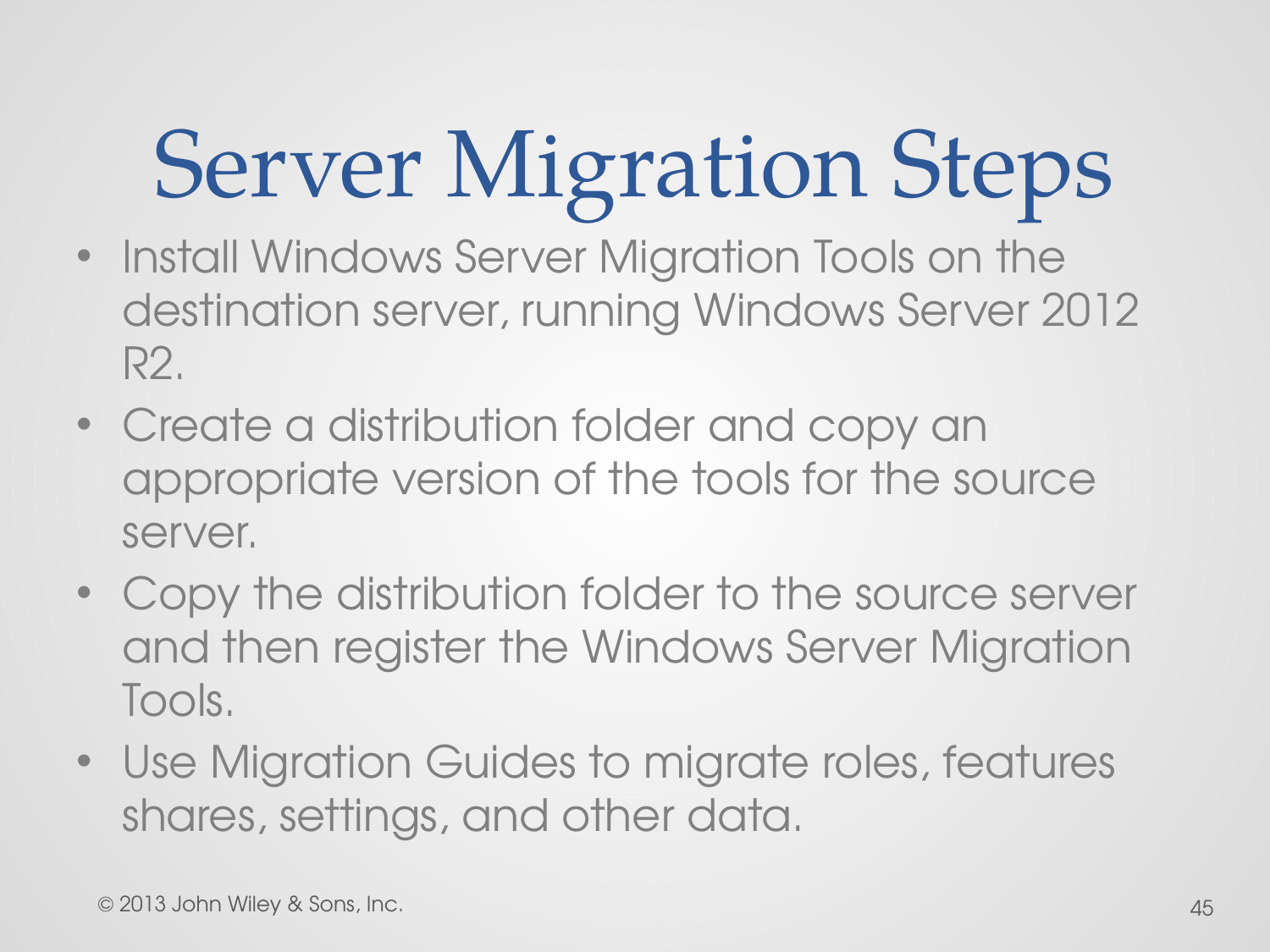

# Server Migration Steps
Install Windows Server Migration Tools on the destination server, running Windows Server 2012 R2.
Create a distribution folder and copy an appropriate version of the tools for the source server.
Copy the distribution folder to the source server and then register the Windows Server Migration Tools.
Use Migration Guides to migrate roles, features shares, settings, and other data.
© 2013 John Wiley & Sons, Inc.
45